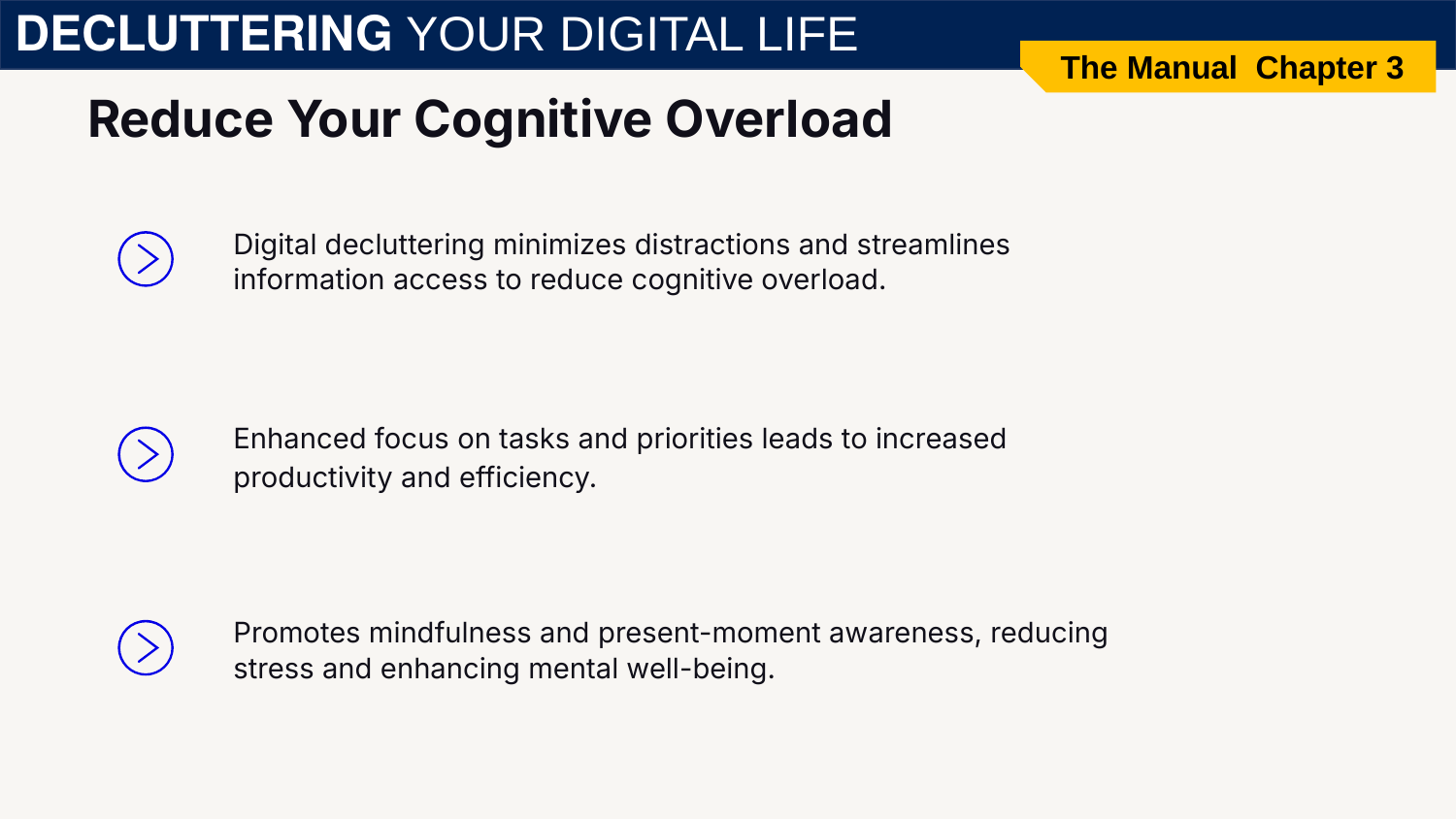

DECLUTTERING YOUR DIGITAL LIFE
The Manual  Chapter 3

# Reduce Your Cognitive Overload
Digital decluttering minimizes distractions and streamlines information access to reduce cognitive overload.

Enhanced focus on tasks and priorities leads to increased productivity and efficiency.

Promotes mindfulness and present-moment awareness, reducing stress and enhancing mental well-being.